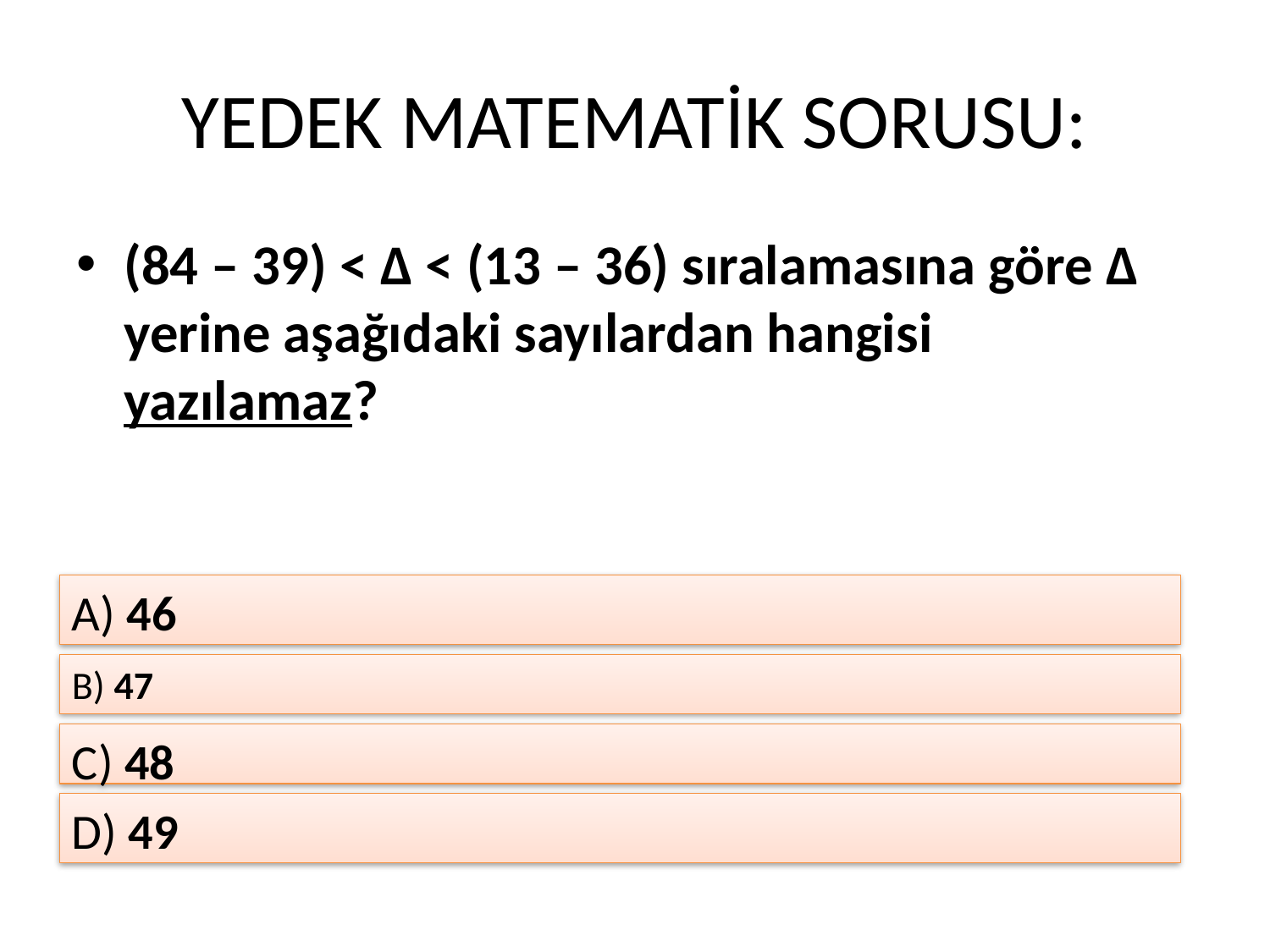

# YEDEK MATEMATİK SORUSU:
(84 – 39) < Δ < (13 – 36) sıralamasına göre Δ yerine aşağıdaki sayılardan hangisi yazılamaz?

A) 46
B) 47
C) 48
D) 49